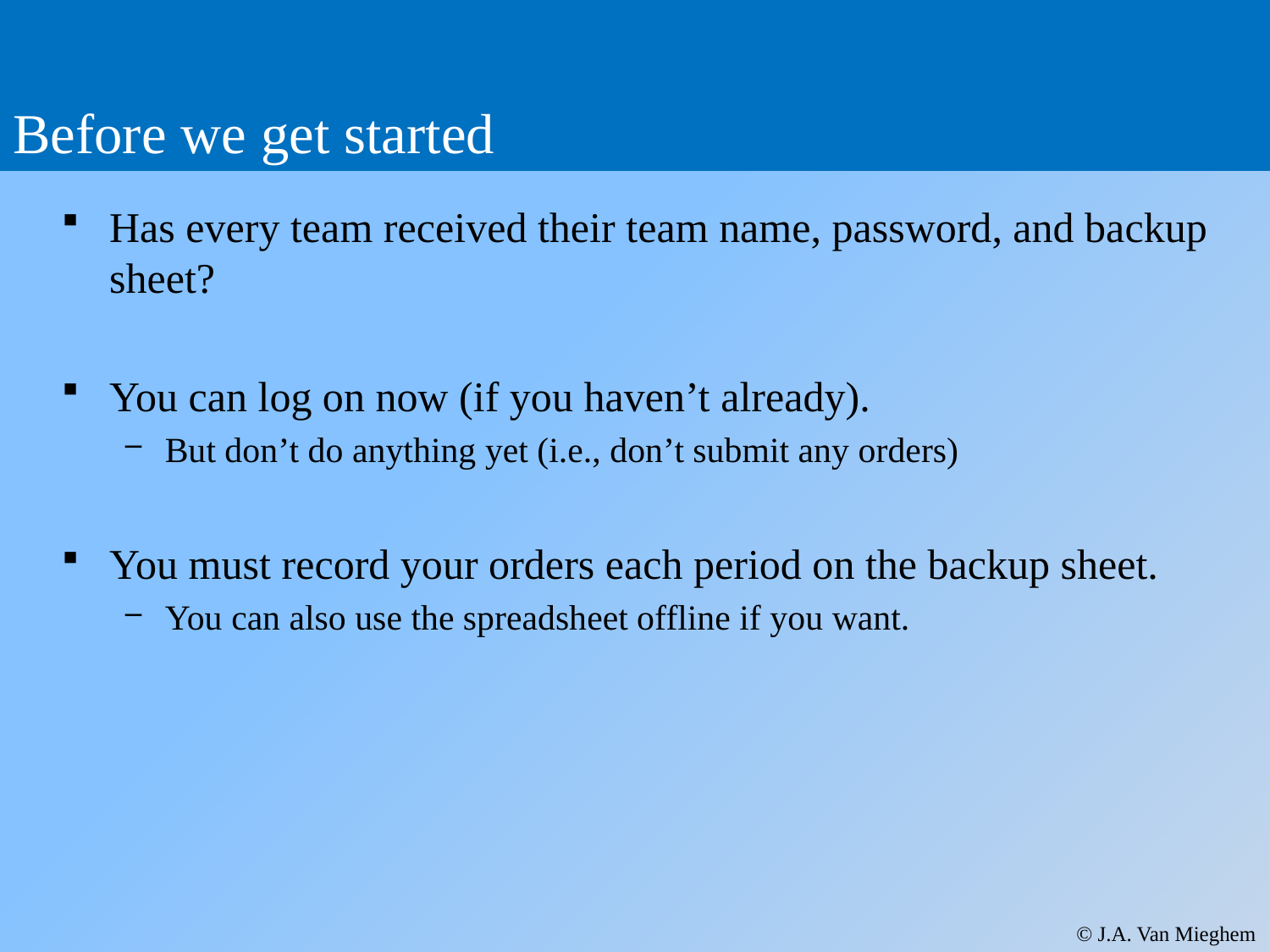

# Before we get started
Has every team received their team name, password, and backup sheet?

You can log on now (if you haven’t already).
But don’t do anything yet (i.e., don’t submit any orders)

You must record your orders each period on the backup sheet.
You can also use the spreadsheet offline if you want.